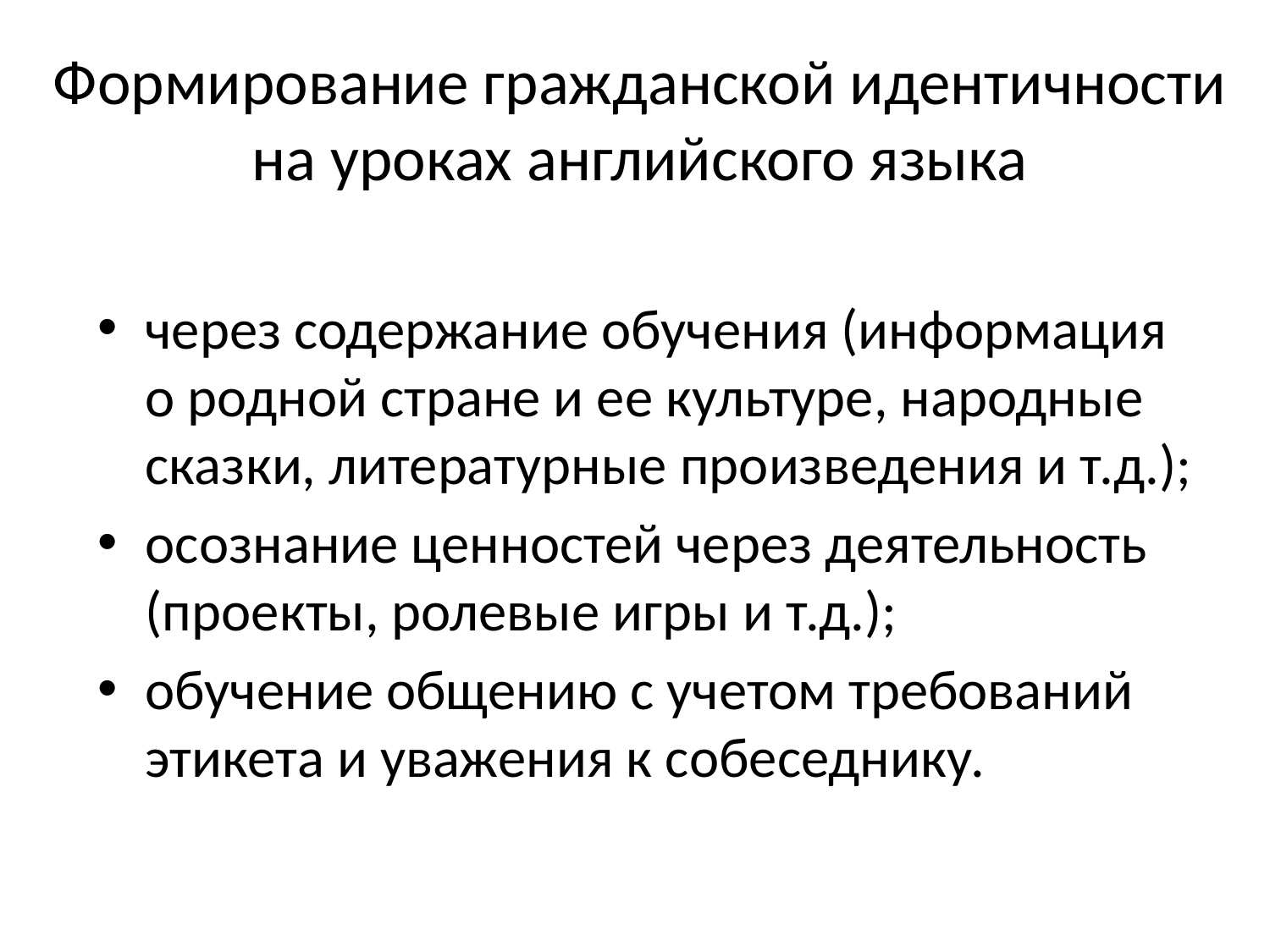

# Формирование гражданской идентичности на уроках английского языка
через содержание обучения (информация о родной стране и ее культуре, народные сказки, литературные произведения и т.д.);
осознание ценностей через деятельность (проекты, ролевые игры и т.д.);
обучение общению с учетом требований этикета и уважения к собеседнику.